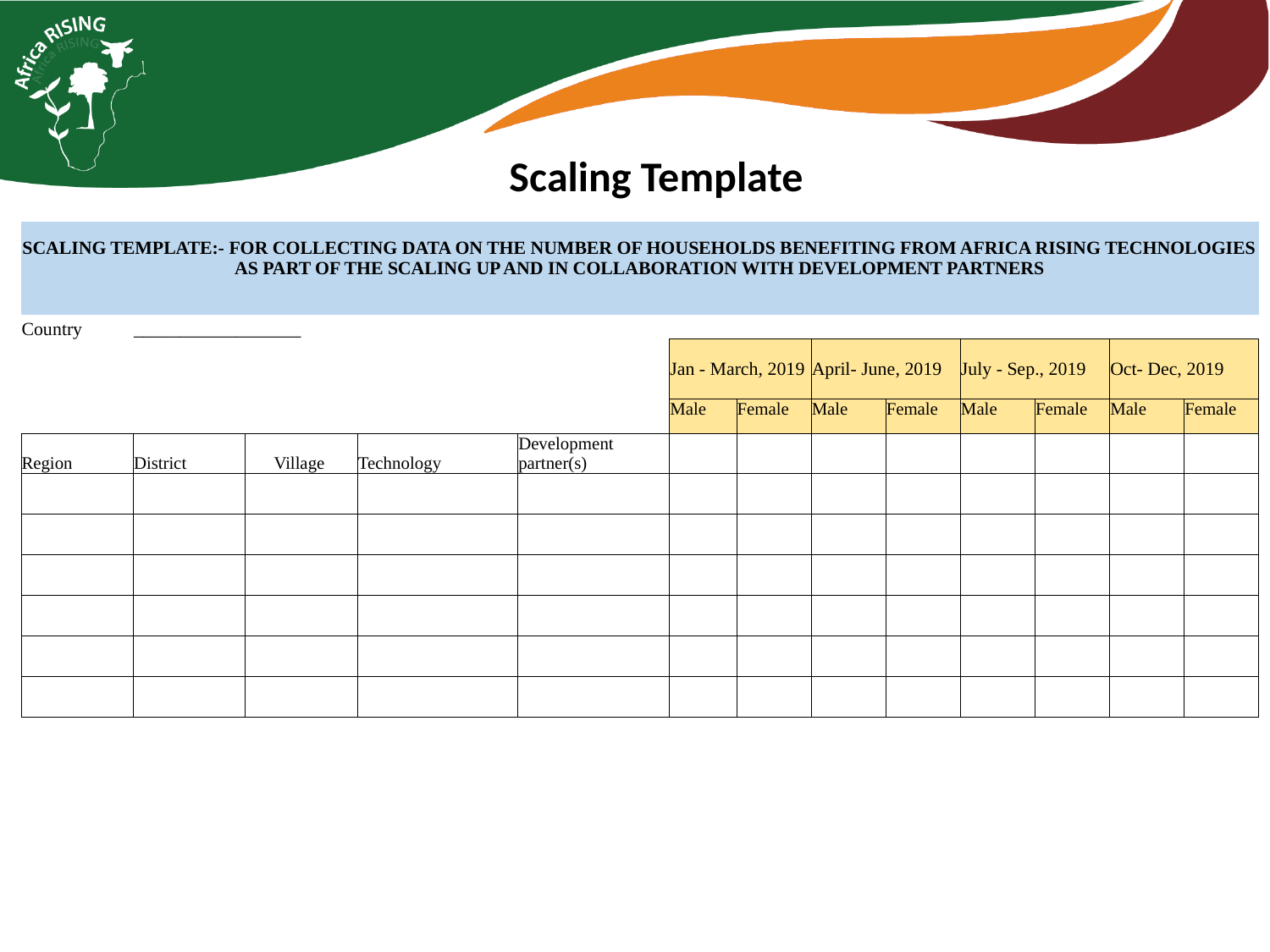

# Scaling Template
| SCALING TEMPLATE:- FOR COLLECTING DATA ON THE NUMBER OF HOUSEHOLDS BENEFITING FROM AFRICA RISING TECHNOLOGIES AS PART OF THE SCALING UP AND IN COLLABORATION WITH DEVELOPMENT PARTNERS |  |  |  |  |  |  |  |  |  |  |  |  |
| --- | --- | --- | --- | --- | --- | --- | --- | --- | --- | --- | --- | --- |
| Country | \_\_\_\_\_\_\_\_\_\_\_\_\_\_\_\_\_\_ |  |  |  |  |  |  |  |  |  |  |  |
|  |  |  |  |  | Jan - March, 2019 |  | April- June, 2019 |  | July - Sep., 2019 |  | Oct- Dec, 2019 |  |
|  |  |  |  |  | Male | Female | Male | Female | Male | Female | Male | Female |
| Region | District | Village | Technology | Development partner(s) |  |  |  |  |  |  |  |  |
|  |  |  |  |  |  |  |  |  |  |  |  |  |
|  |  |  |  |  |  |  |  |  |  |  |  |  |
|  |  |  |  |  |  |  |  |  |  |  |  |  |
|  |  |  |  |  |  |  |  |  |  |  |  |  |
|  |  |  |  |  |  |  |  |  |  |  |  |  |
|  |  |  |  |  |  |  |  |  |  |  |  |  |